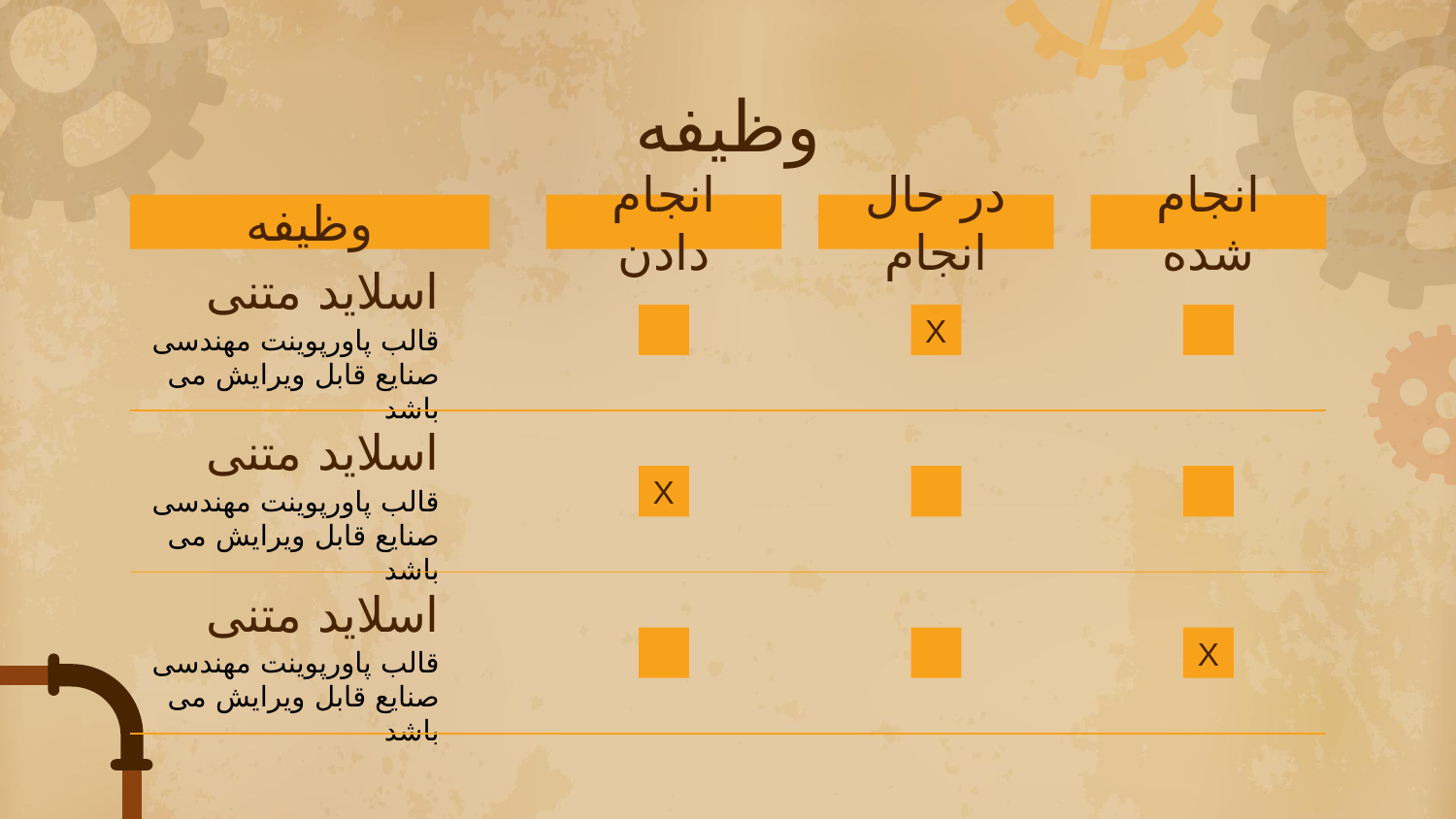

# وظیفه
وظیفه
در حال انجام
انجام شده
انجام دادن
اسلاید متنی
قالب پاورپوینت مهندسی صنایع قابل ویرایش می باشد

X

اسلاید متنی
قالب پاورپوینت مهندسی صنایع قابل ویرایش می باشد
X

اسلاید متنی
قالب پاورپوینت مهندسی صنایع قابل ویرایش می باشد

X